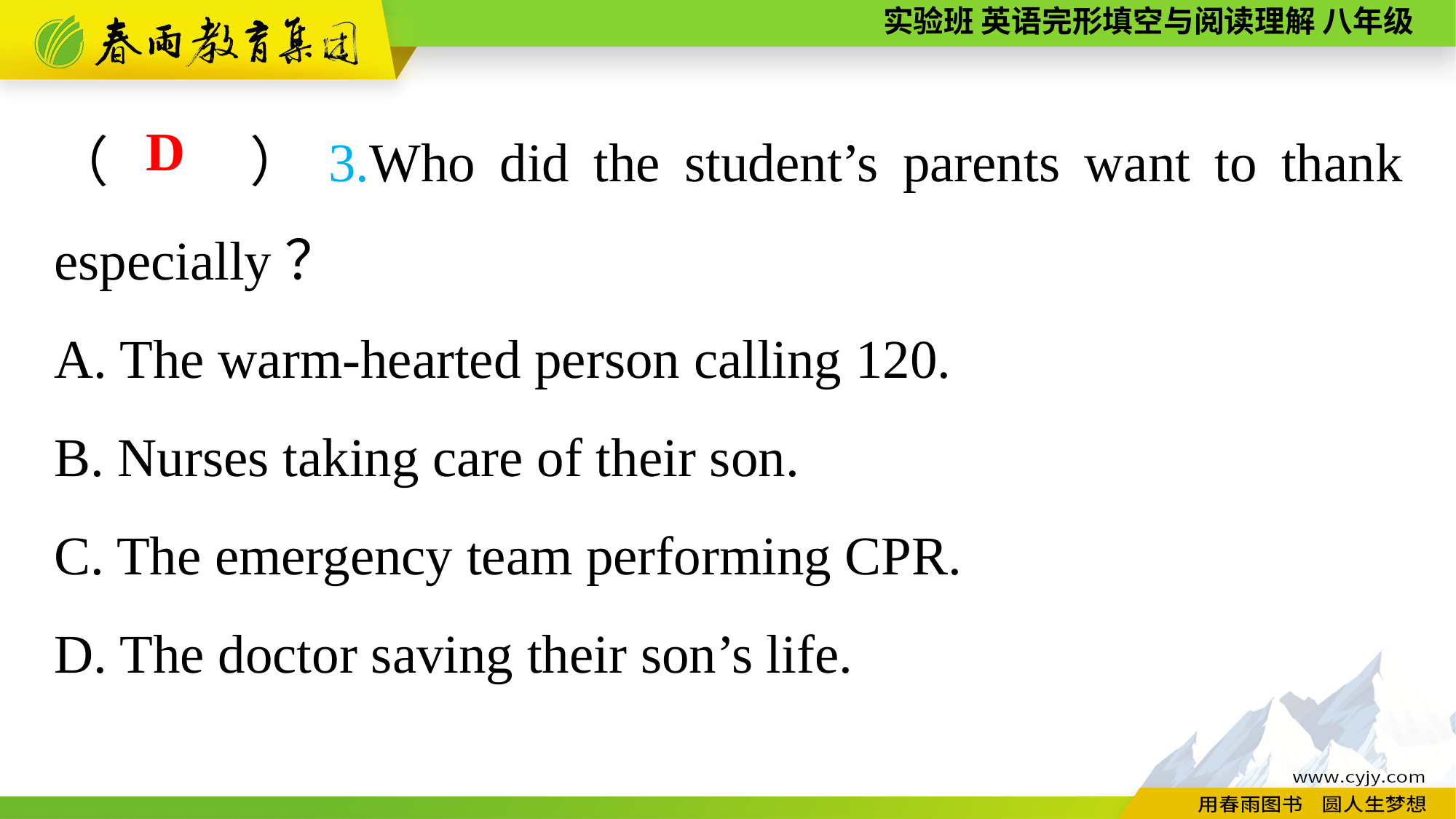

（　　）3.Who did the student’s parents want to thank especially？
A. The warm-hearted person calling 120.
B. Nurses taking care of their son.
C. The emergency team performing CPR.
D. The doctor saving their son’s life.
D